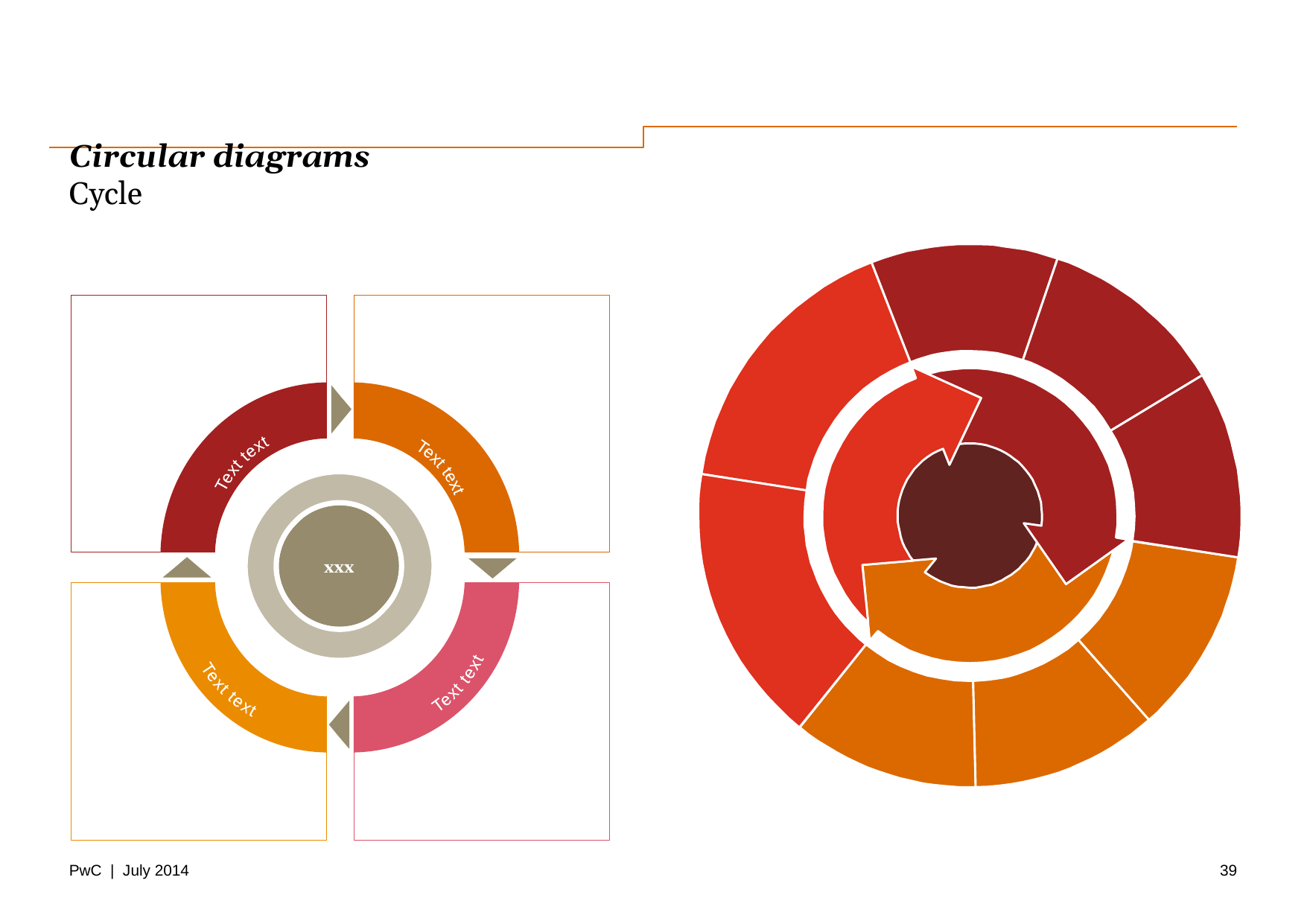

# Circular diagrams Cycle

Text text
Text text

xxx

Text text
Text text

39